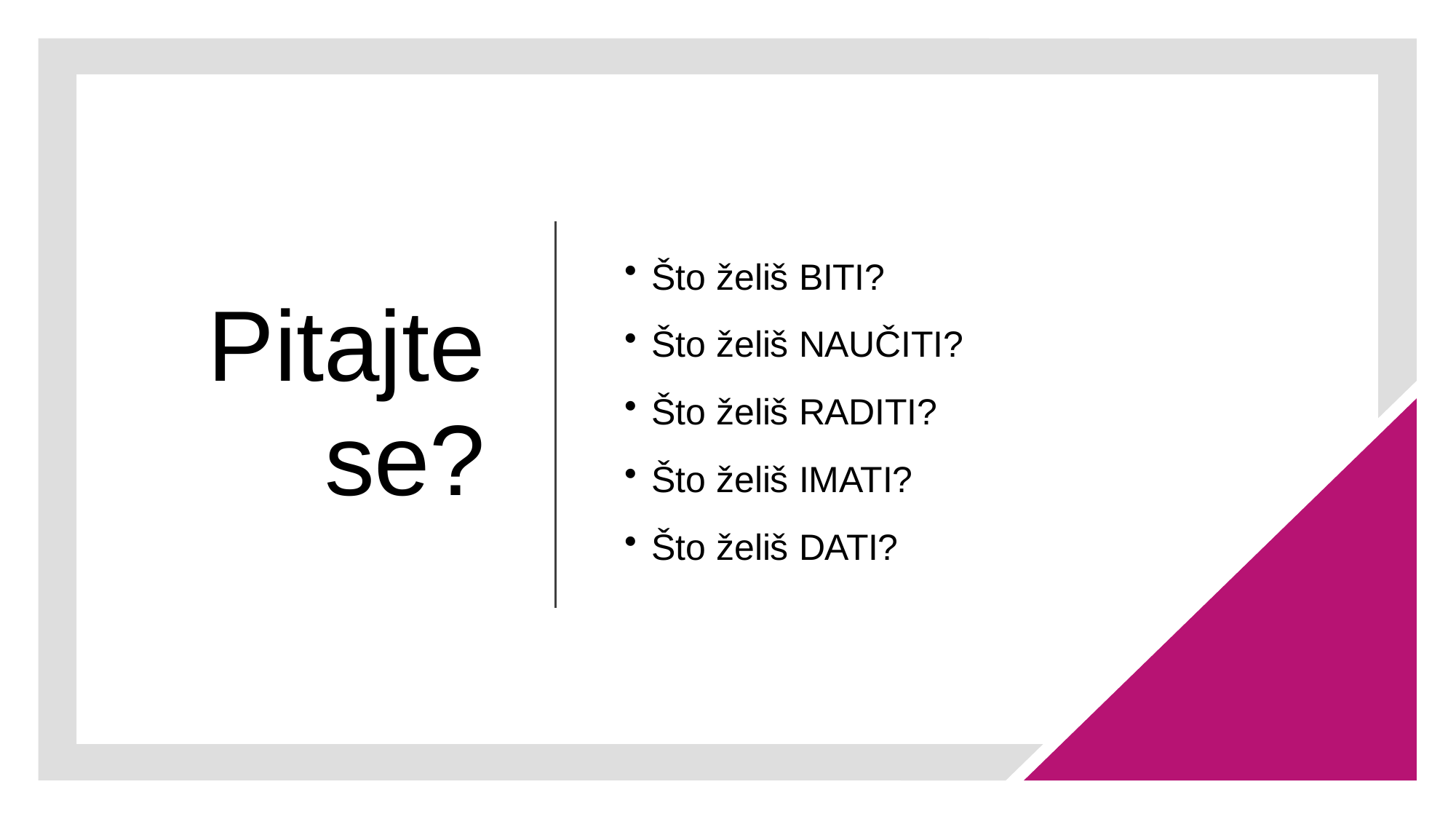

Što želiš BITI?
Što želiš NAUČITI?
Što želiš RADITI?
Što želiš IMATI?
Što želiš DATI?
# Pitajte
se?